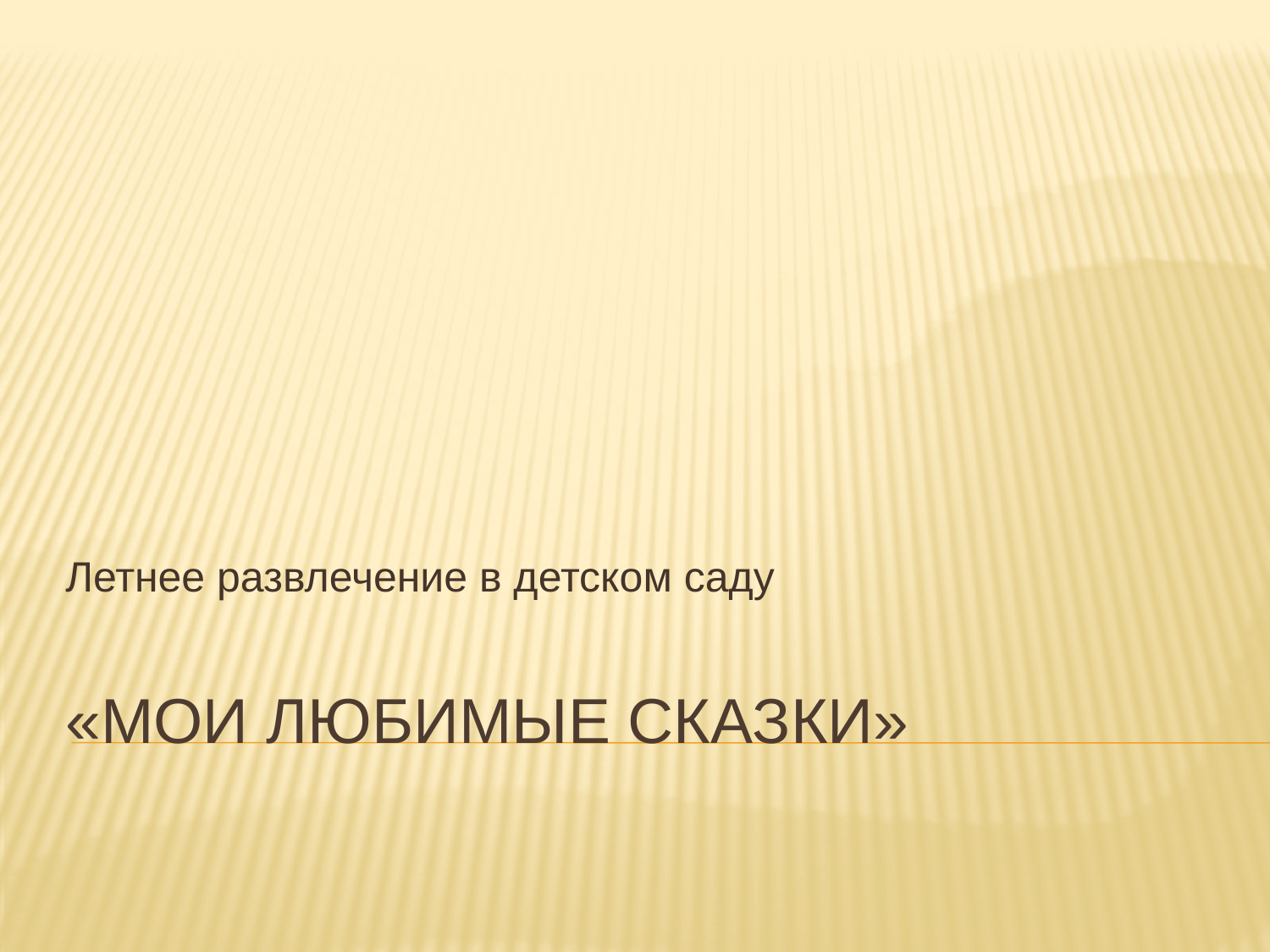

Летнее развлечение в детском саду

# «МОИ Любимые сказки»